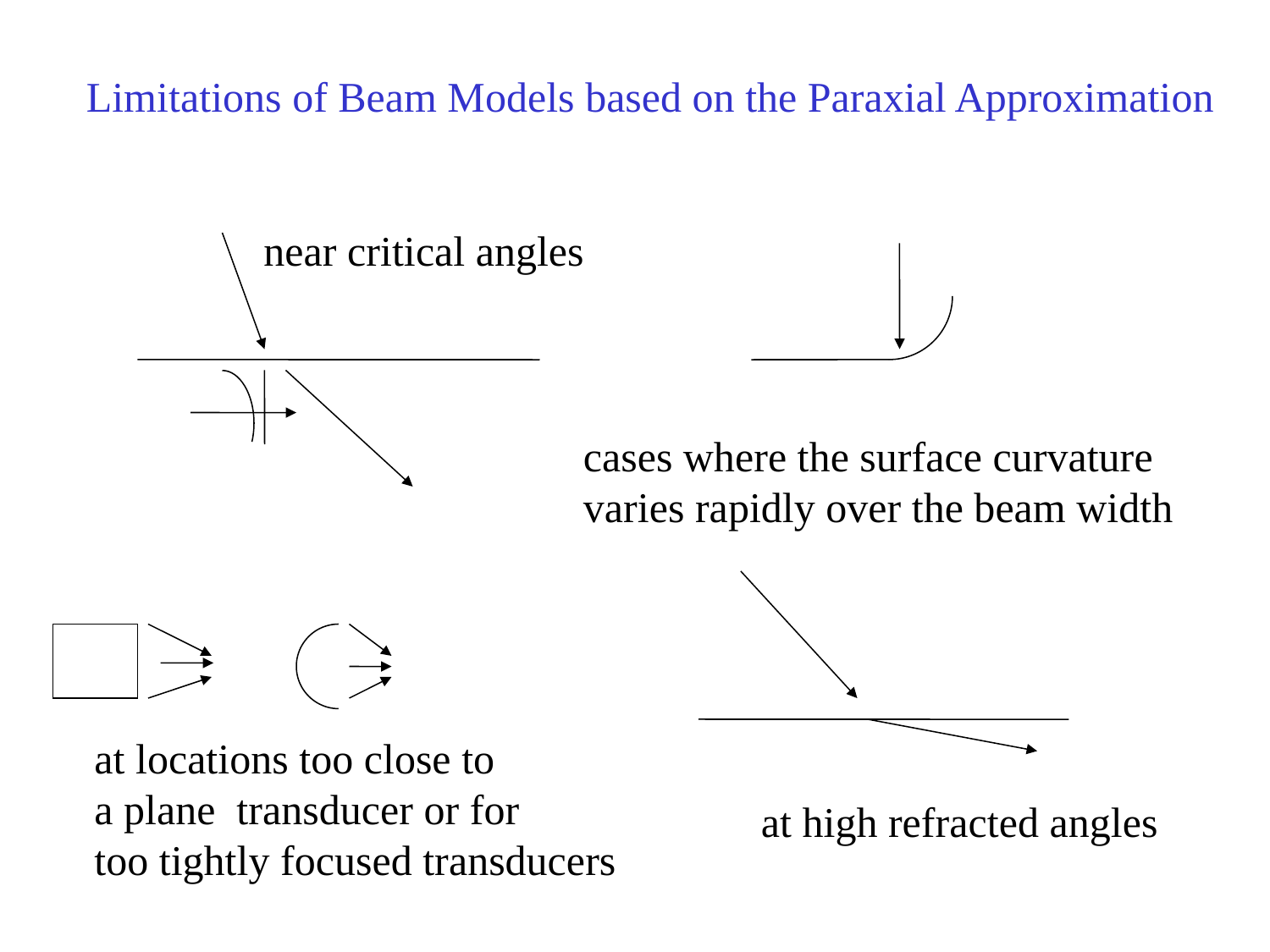

Limitations of Beam Models based on the Paraxial Approximation

near critical angles

cases where the surface curvature
varies rapidly over the beam width

at locations too close to
a plane  transducer or for
too tightly focused transducers
at high refracted angles